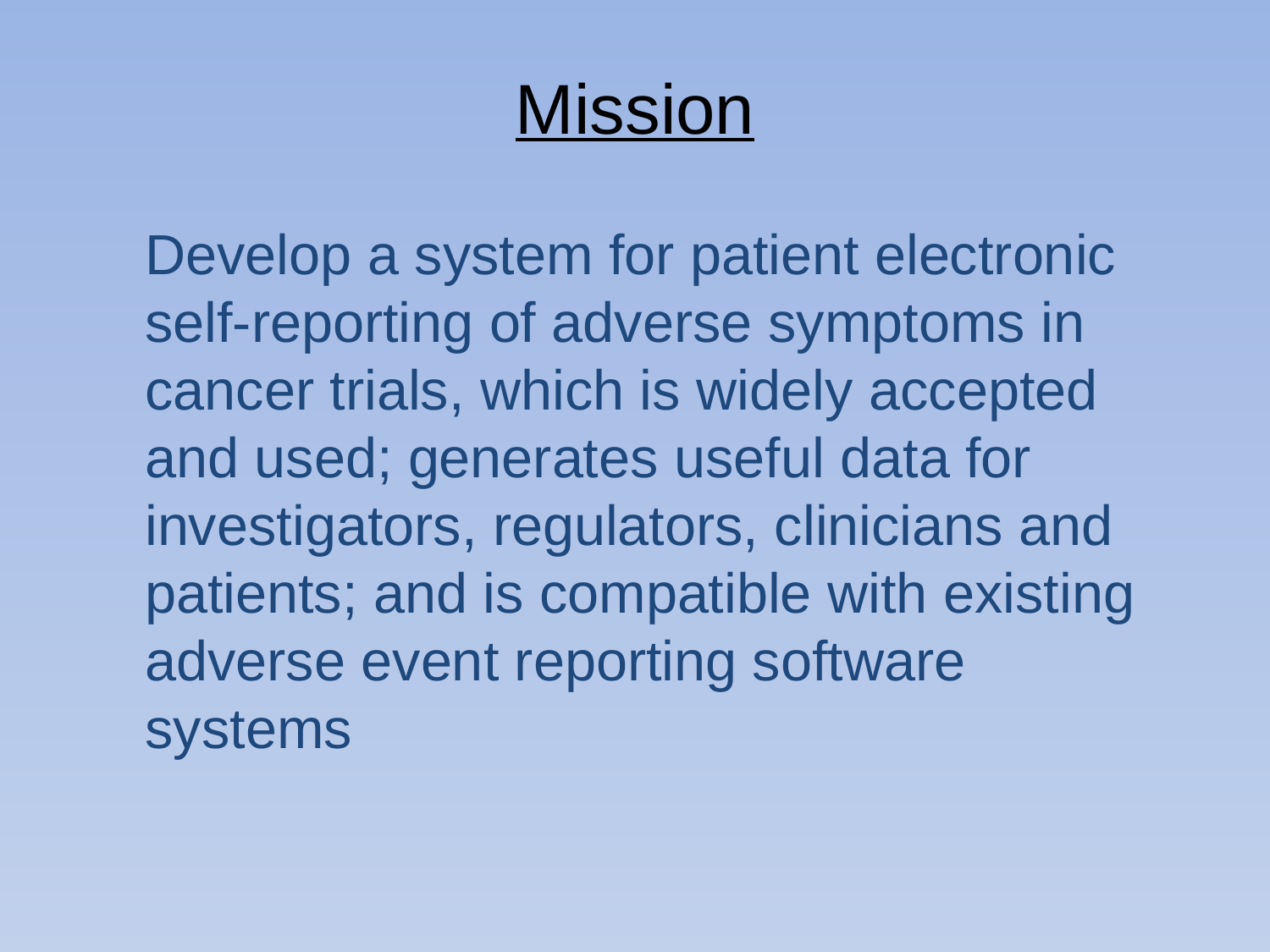

# Mission
	Develop a system for patient electronic self-reporting of adverse symptoms in cancer trials, which is widely accepted and used; generates useful data for investigators, regulators, clinicians and patients; and is compatible with existing adverse event reporting software systems